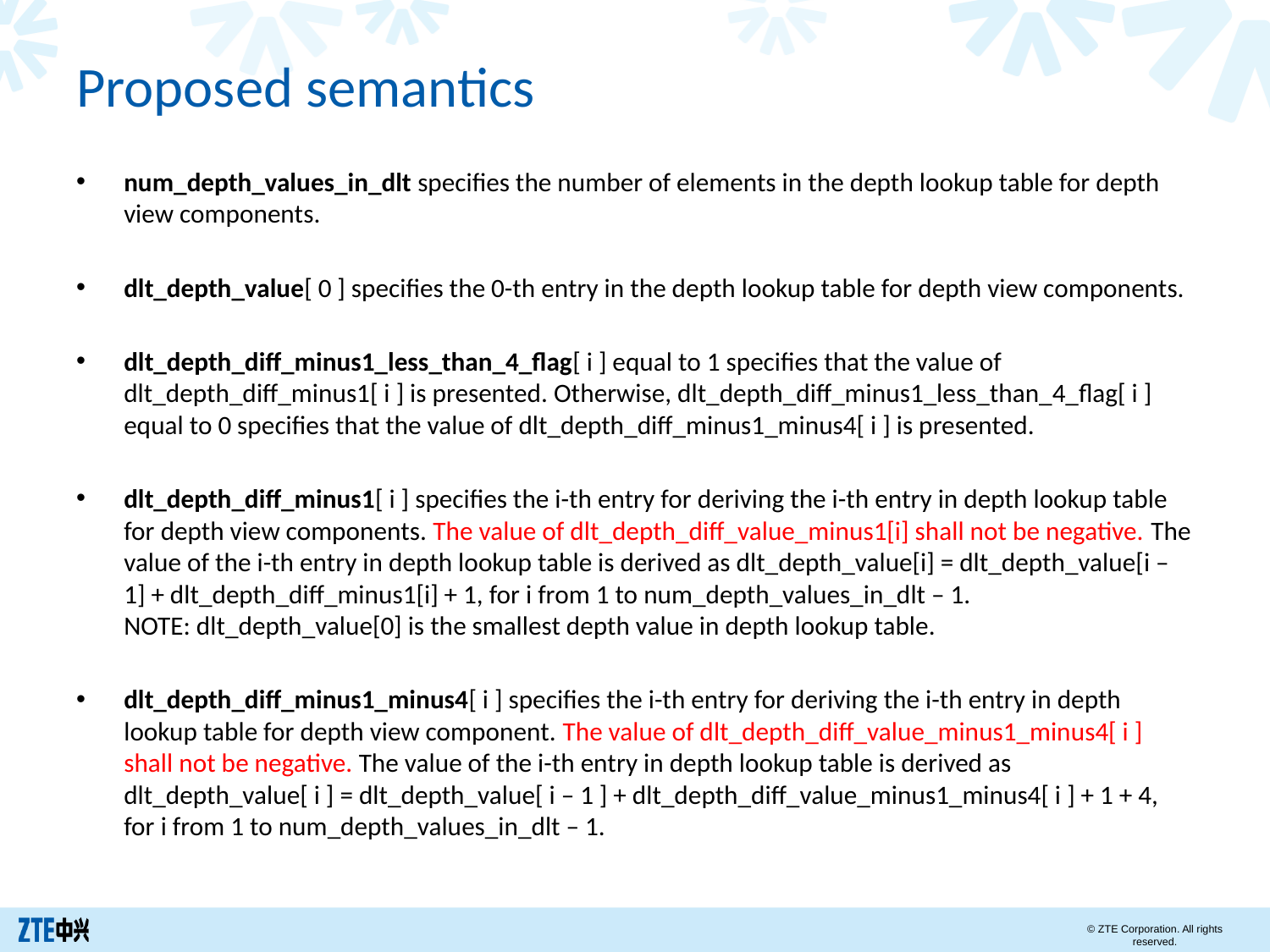

# Proposed semantics
num_depth_values_in_dlt specifies the number of elements in the depth lookup table for depth view components.

dlt_depth_value[ 0 ] specifies the 0-th entry in the depth lookup table for depth view components.

dlt_depth_diff_minus1_less_than_4_flag[ i ] equal to 1 specifies that the value of dlt_depth_diff_minus1[ i ] is presented. Otherwise, dlt_depth_diff_minus1_less_than_4_flag[ i ] equal to 0 specifies that the value of dlt_depth_diff_minus1_minus4[ i ] is presented.

dlt_depth_diff_minus1[ i ] specifies the i-th entry for deriving the i-th entry in depth lookup table for depth view components. The value of dlt_depth_diff_value_minus1[i] shall not be negative. The value of the i-th entry in depth lookup table is derived as dlt_depth_value[i] = dlt_depth_value[i – 1] + dlt_depth_diff_minus1[i] + 1, for i from 1 to num_depth_values_in_dlt – 1.
NOTE: dlt_depth_value[0] is the smallest depth value in depth lookup table.

dlt_depth_diff_minus1_minus4[ i ] specifies the i-th entry for deriving the i-th entry in depth lookup table for depth view component. The value of dlt_depth_diff_value_minus1_minus4[ i ] shall not be negative. The value of the i-th entry in depth lookup table is derived as dlt_depth_value[ i ] = dlt_depth_value[ i – 1 ] + dlt_depth_diff_value_minus1_minus4[ i ] + 1 + 4, for i from 1 to num_depth_values_in_dlt – 1.